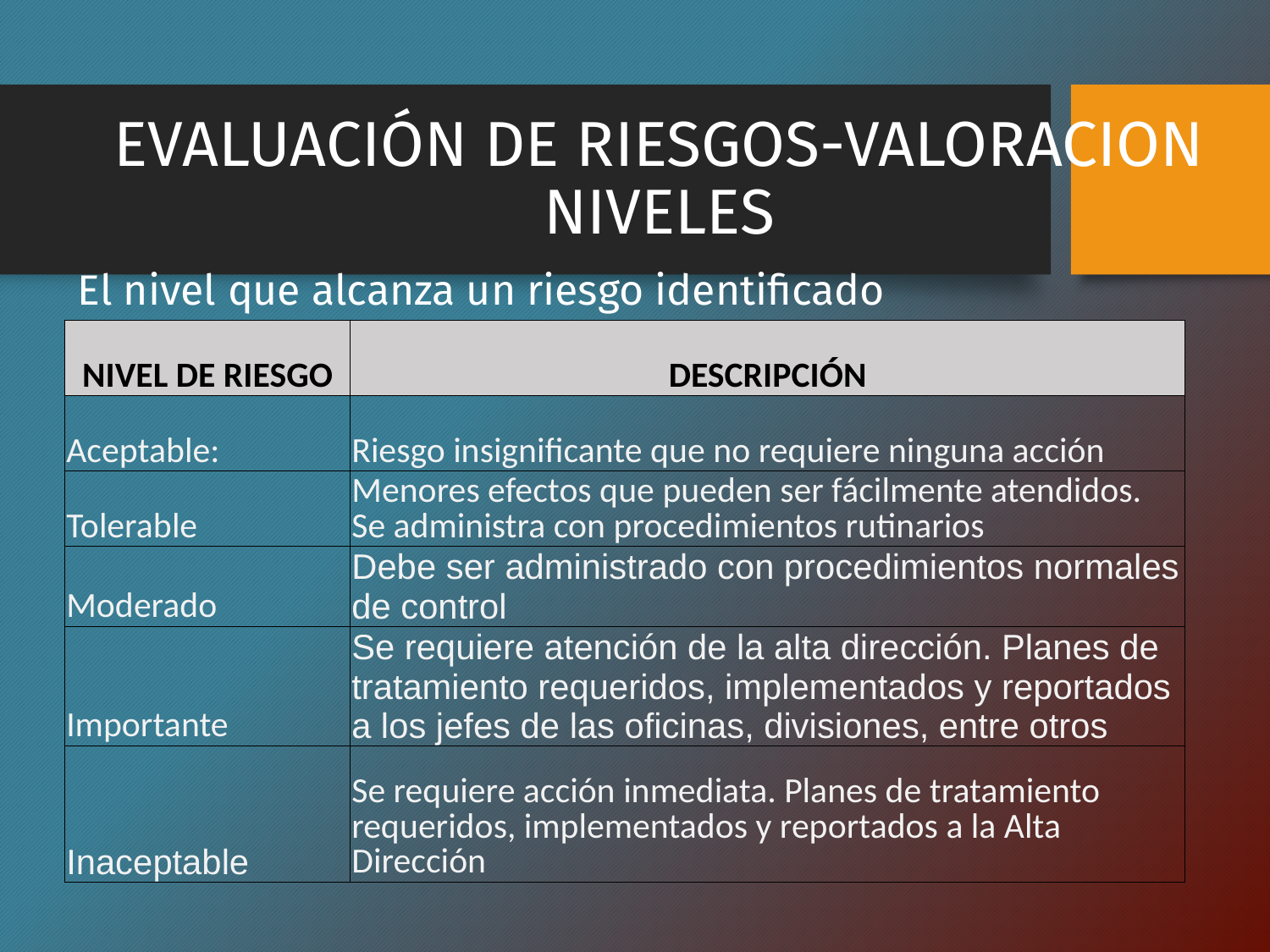

# EVALUACIÓN DE RIESGOS-VALORACION NIVELES
El nivel que alcanza un riesgo identificado
| NIVEL DE RIESGO | DESCRIPCIÓN |
| --- | --- |
| Aceptable: | Riesgo insignificante que no requiere ninguna acción |
| Tolerable | Menores efectos que pueden ser fácilmente atendidos. Se administra con procedimientos rutinarios |
| Moderado | Debe ser administrado con procedimientos normales de control |
| Importante | Se requiere atención de la alta dirección. Planes de tratamiento requeridos, implementados y reportados a los jefes de las oficinas, divisiones, entre otros |
| Inaceptable | Se requiere acción inmediata. Planes de tratamiento requeridos, implementados y reportados a la Alta Dirección |